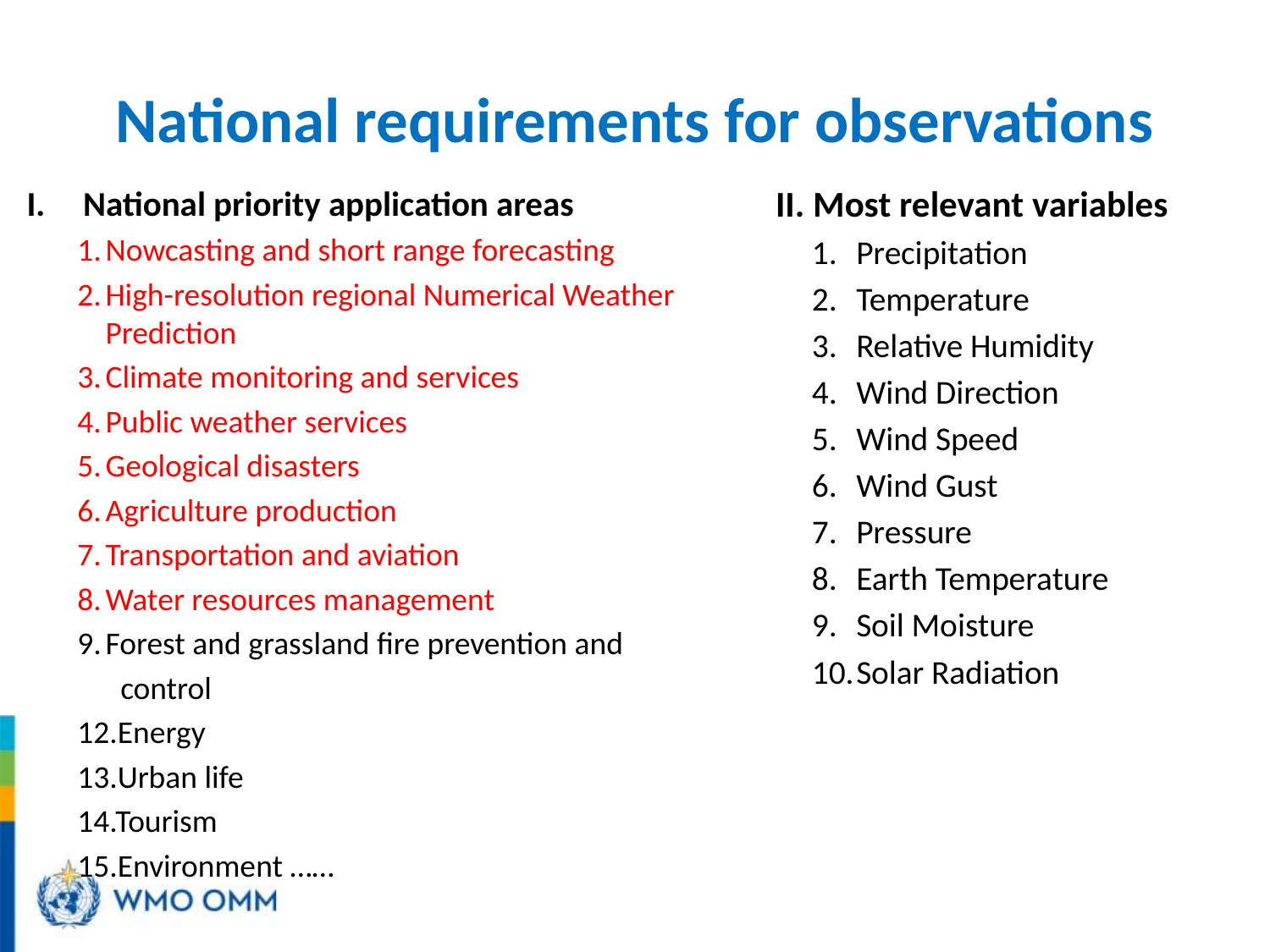

# National requirements for observations

         II. Most relevant variables
Precipitation
Temperature
Relative Humidity
Wind Direction
Wind Speed
Wind Gust
Pressure
Earth Temperature
Soil Moisture
Solar Radiation
National priority application areas
Nowcasting and short range forecasting
High-resolution regional Numerical Weather Prediction
Climate monitoring and services
Public weather services
Geological disasters
Agriculture production
Transportation and aviation
Water resources management
Forest and grassland fire prevention and
      control
12.Energy
13.Urban life
14.Tourism
15.Environment ……